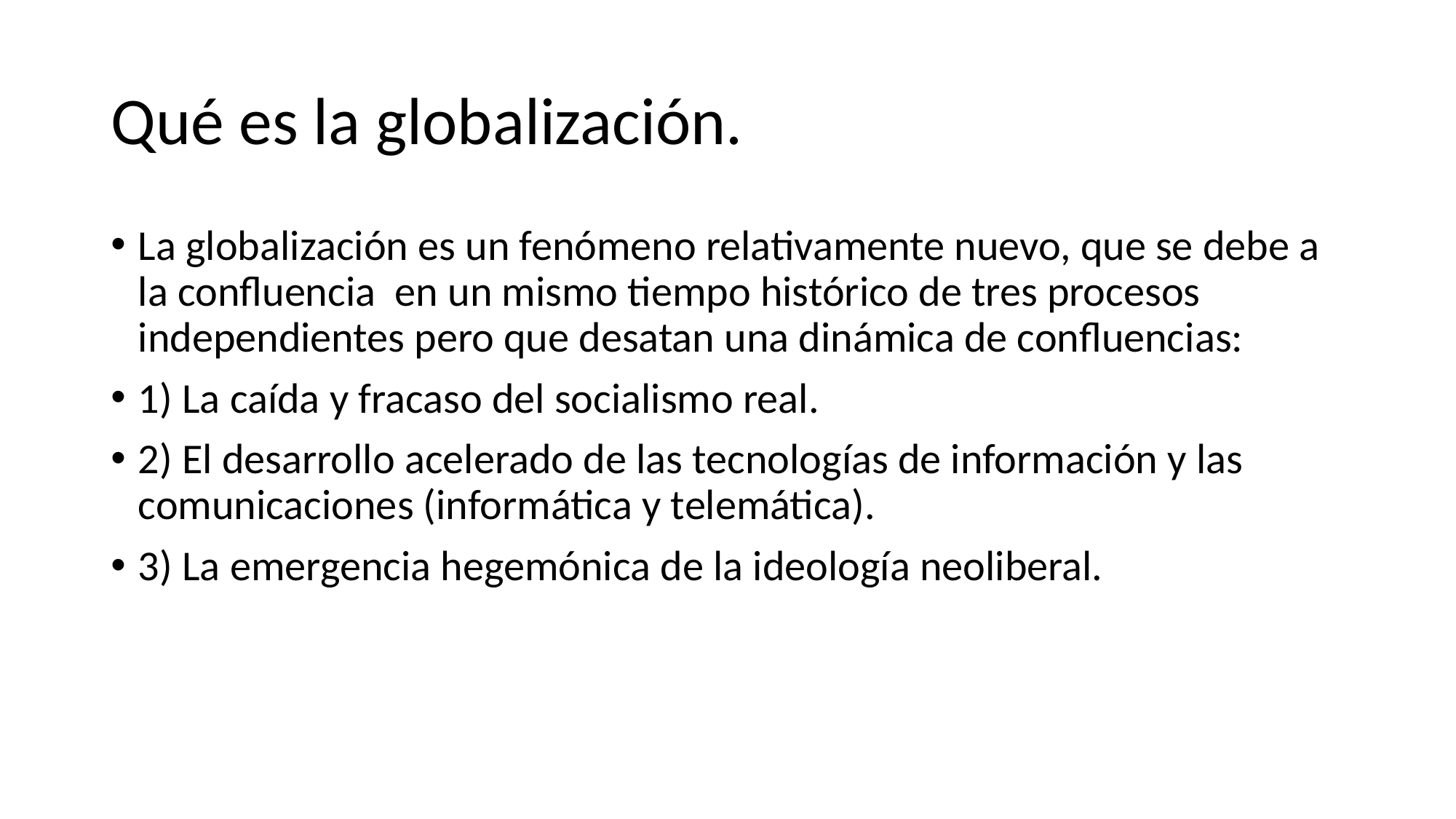

# Qué es la globalización.
La globalización es un fenómeno relativamente nuevo, que se debe a la confluencia  en un mismo tiempo histórico de tres procesos independientes pero que desatan una dinámica de confluencias:
1) La caída y fracaso del socialismo real.
2) El desarrollo acelerado de las tecnologías de información y las comunicaciones (informática y telemática).
3) La emergencia hegemónica de la ideología neoliberal.